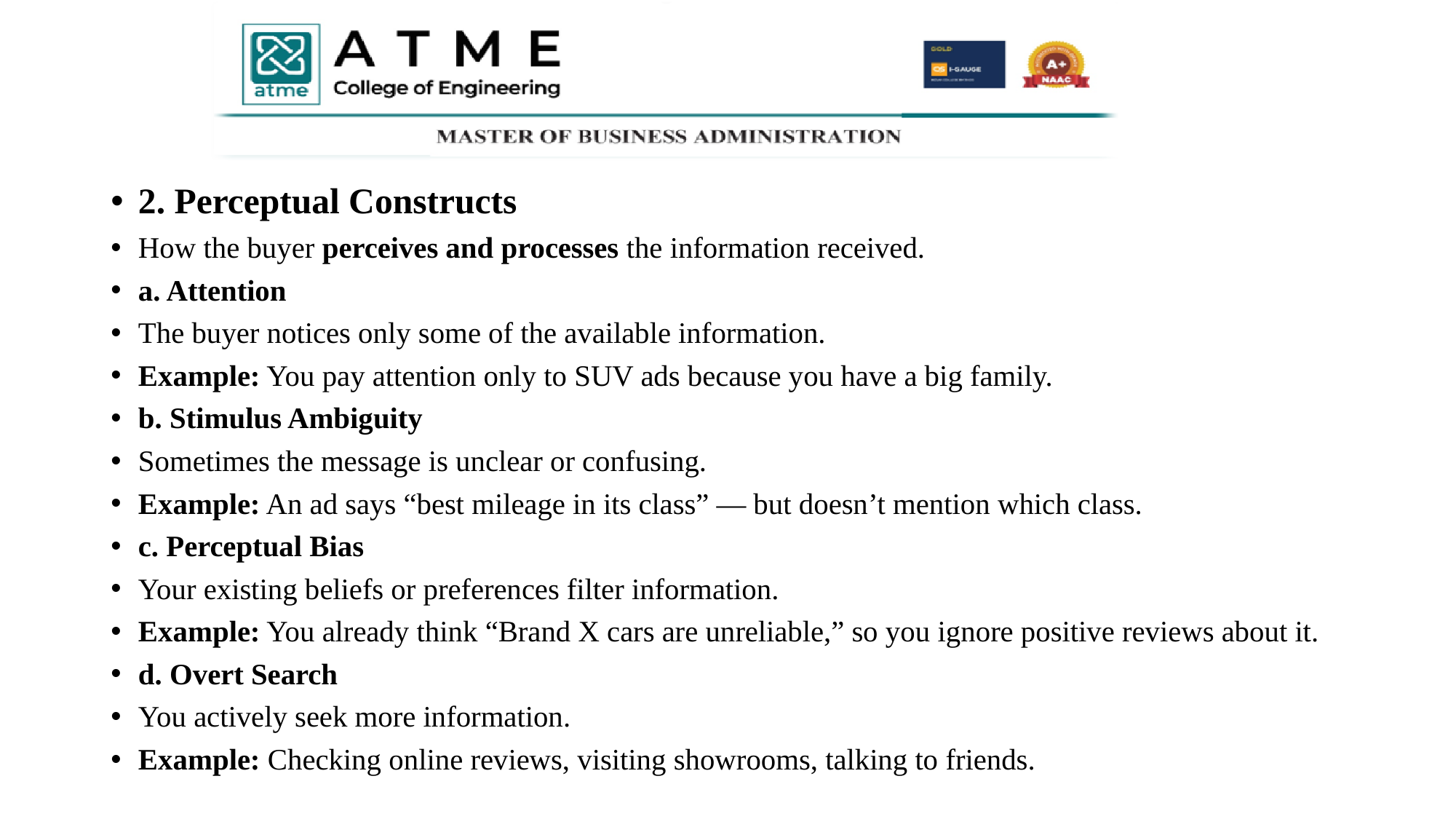

#
2. Perceptual Constructs
How the buyer perceives and processes the information received.
a. Attention
The buyer notices only some of the available information.
Example: You pay attention only to SUV ads because you have a big family.
b. Stimulus Ambiguity
Sometimes the message is unclear or confusing.
Example: An ad says “best mileage in its class” — but doesn’t mention which class.
c. Perceptual Bias
Your existing beliefs or preferences filter information.
Example: You already think “Brand X cars are unreliable,” so you ignore positive reviews about it.
d. Overt Search
You actively seek more information.
Example: Checking online reviews, visiting showrooms, talking to friends.